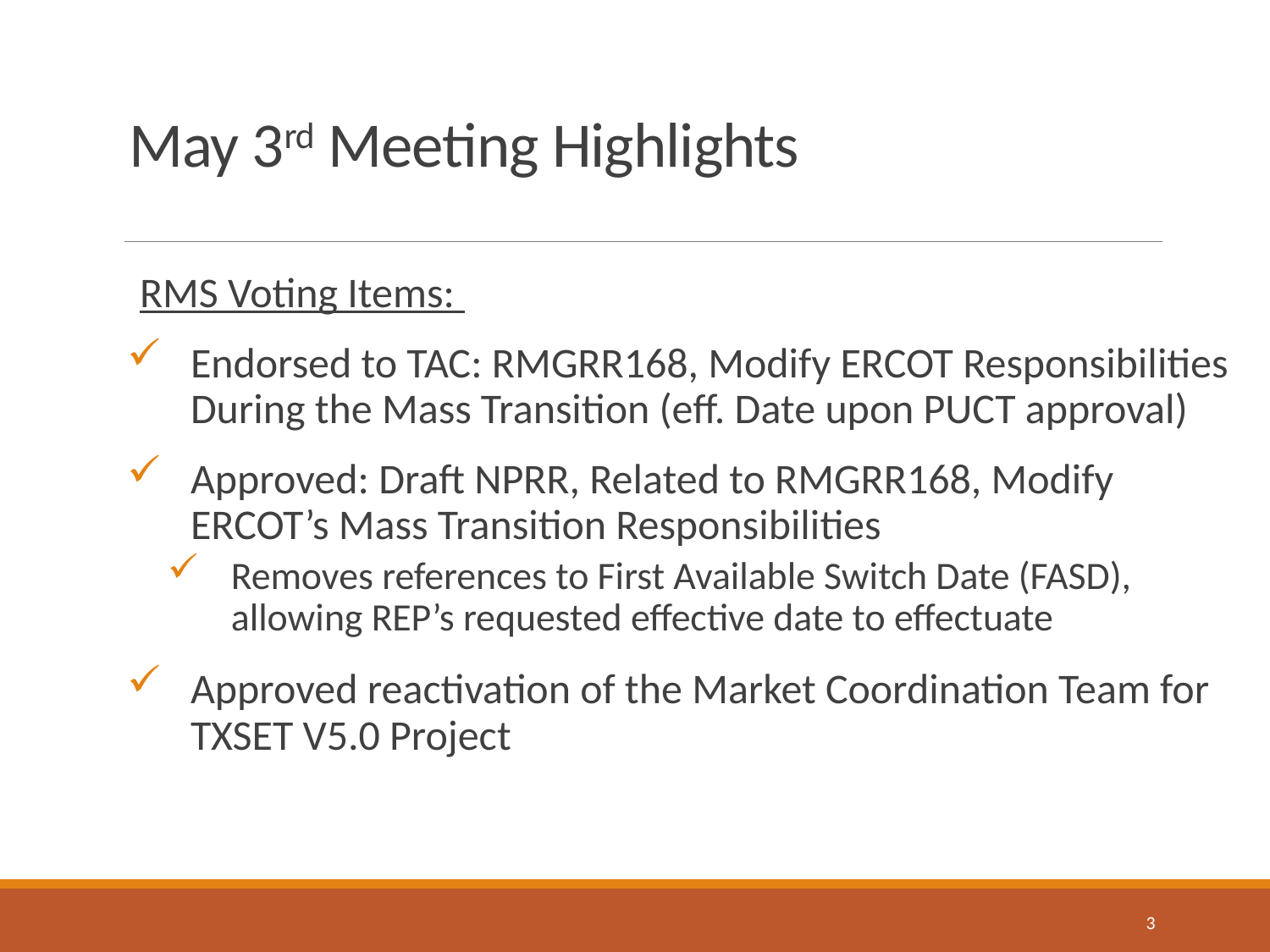

# May 3rd Meeting Highlights
RMS Voting Items:
Endorsed to TAC: RMGRR168, Modify ERCOT Responsibilities During the Mass Transition (eff. Date upon PUCT approval)
Approved: Draft NPRR, Related to RMGRR168, Modify ERCOT’s Mass Transition Responsibilities
Removes references to First Available Switch Date (FASD), allowing REP’s requested effective date to effectuate
Approved reactivation of the Market Coordination Team for TXSET V5.0 Project

3